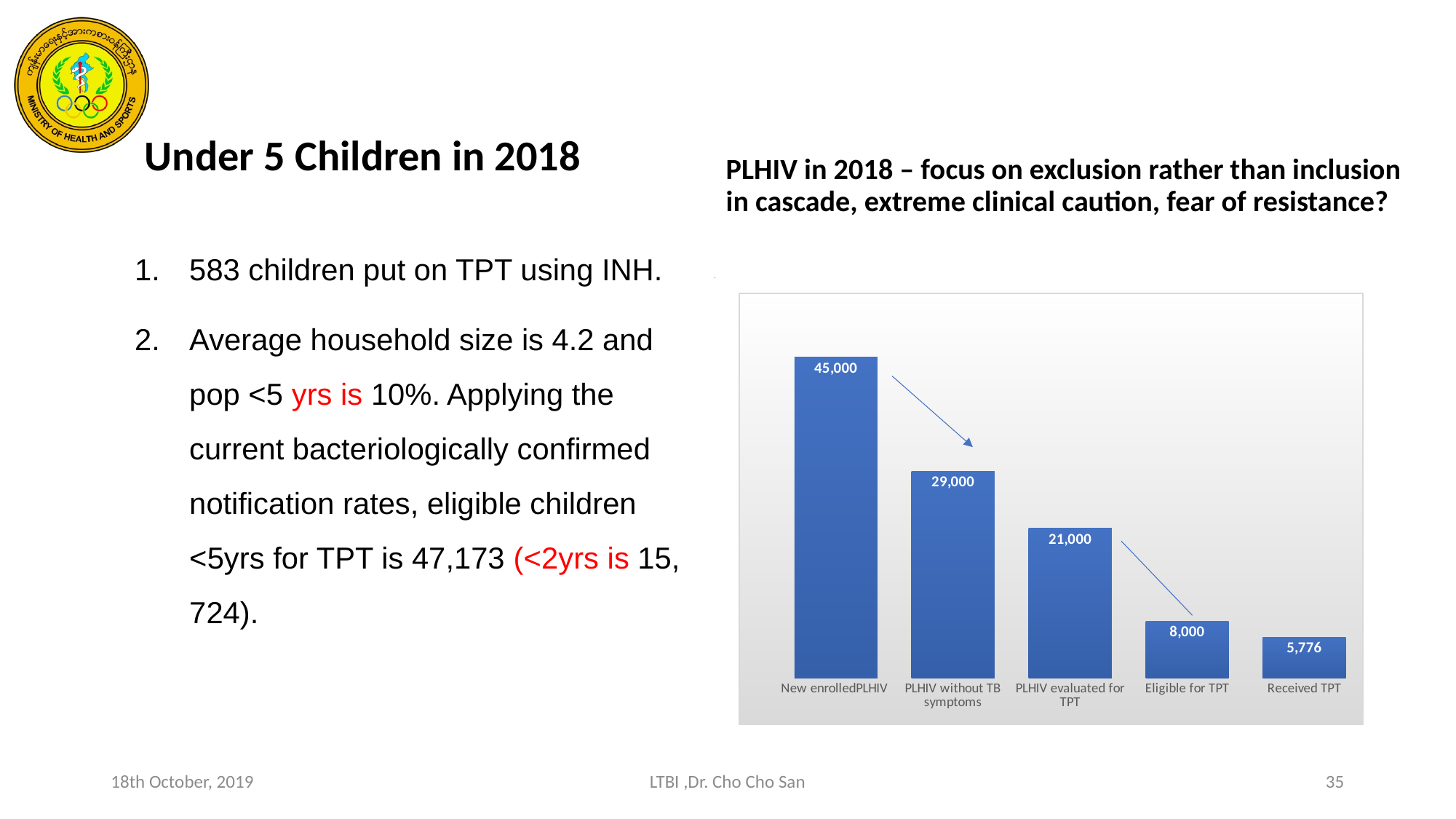

Under 5 Children in 2018
PLHIV in 2018 – focus on exclusion rather than inclusion in cascade, extreme clinical caution, fear of resistance?
583 children put on TPT using INH.
Average household size is 4.2 and pop <5 yrs is 10%. Applying the current bacteriologically confirmed notification rates, eligible children <5yrs for TPT is 47,173 (<2yrs is 15, 724).

### Chart

| Category |
|---|

### Chart

| Category |  |
|---|---|
| New enrolledPLHIV  | 45000.0 |
| PLHIV without TB symptoms | 29000.0 |
| PLHIV evaluated for TPT | 21000.0 |
| Eligible for TPT | 8000.0 |
| Received TPT | 5776.0 |
18th October, 2019
LTBI ,Dr. Cho Cho San
35